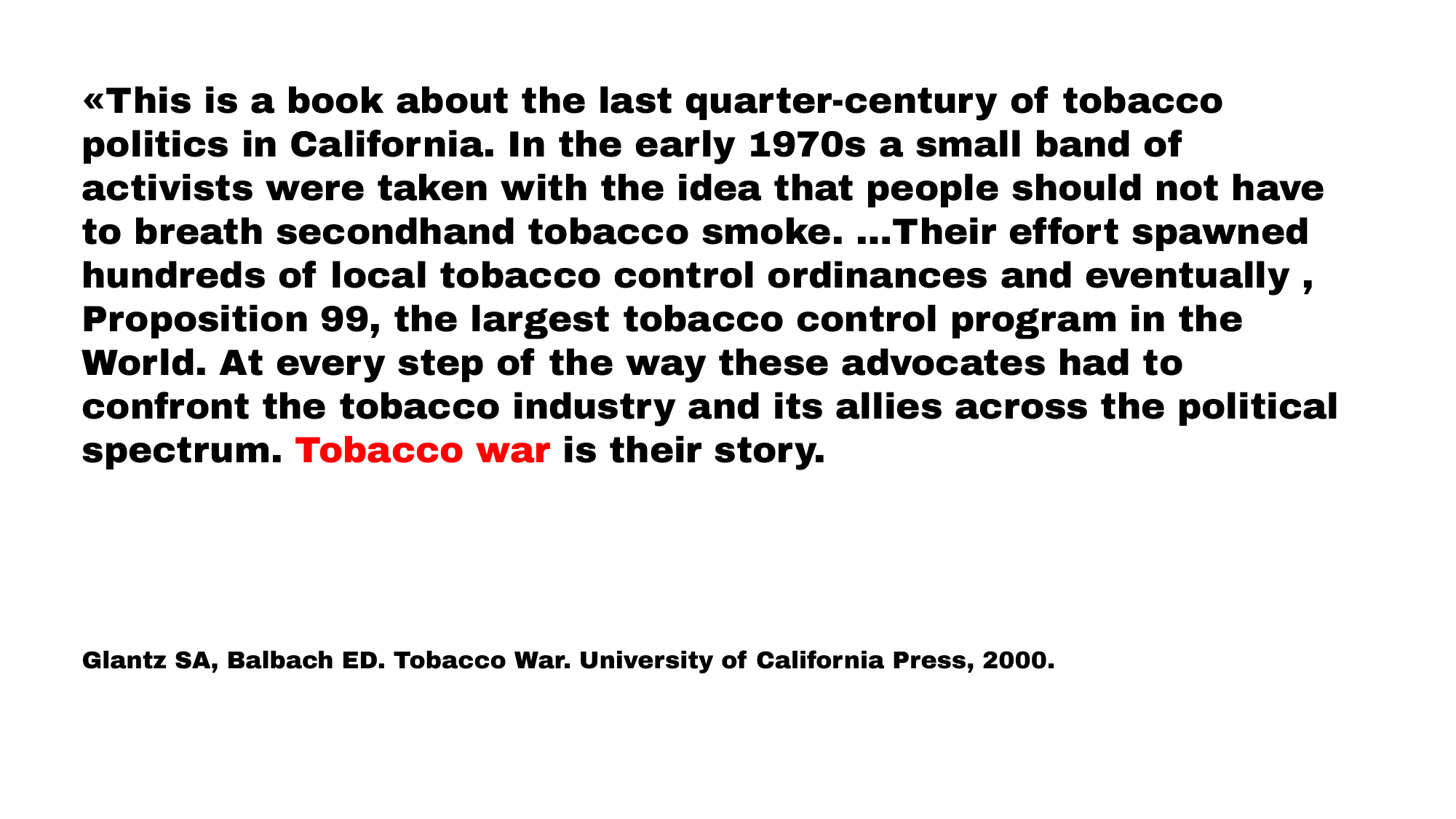

«This is a book about the last quarter-century of tobacco politics in California. In the early 1970s a small band of activists were taken with the idea that people should not have to breath secondhand tobacco smoke. …Their effort spawned hundreds of local tobacco control ordinances and eventually , Proposition 99, the largest tobacco control program in the World. At every step of the way these advocates had to confront the tobacco industry and its allies across the political spectrum. Tobacco war is their story.

Glantz SA, Balbach ED. Tobacco War. University of California Press, 2000.